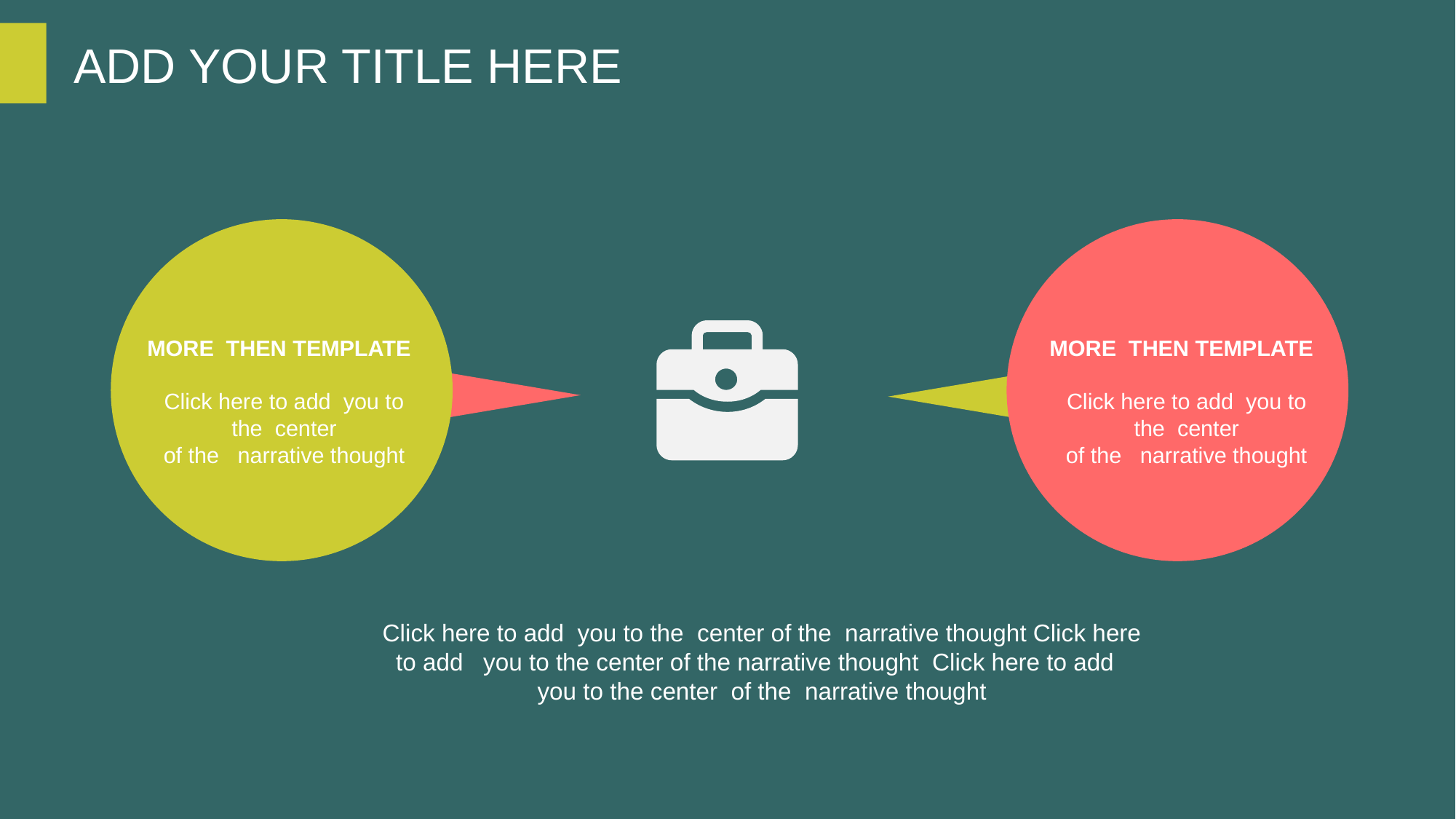

ADD YOUR TITLE HERE

MORE  THEN TEMPLATE

Click here to add  you to the  center
of the   narrative thought

MORE  THEN TEMPLATE

Click here to add  you to the  center
of the   narrative thought

Click here to add  you to the  center of the  narrative thought Click here
to add   you to the center of the narrative thought  Click here to add
you to the center  of the  narrative thought